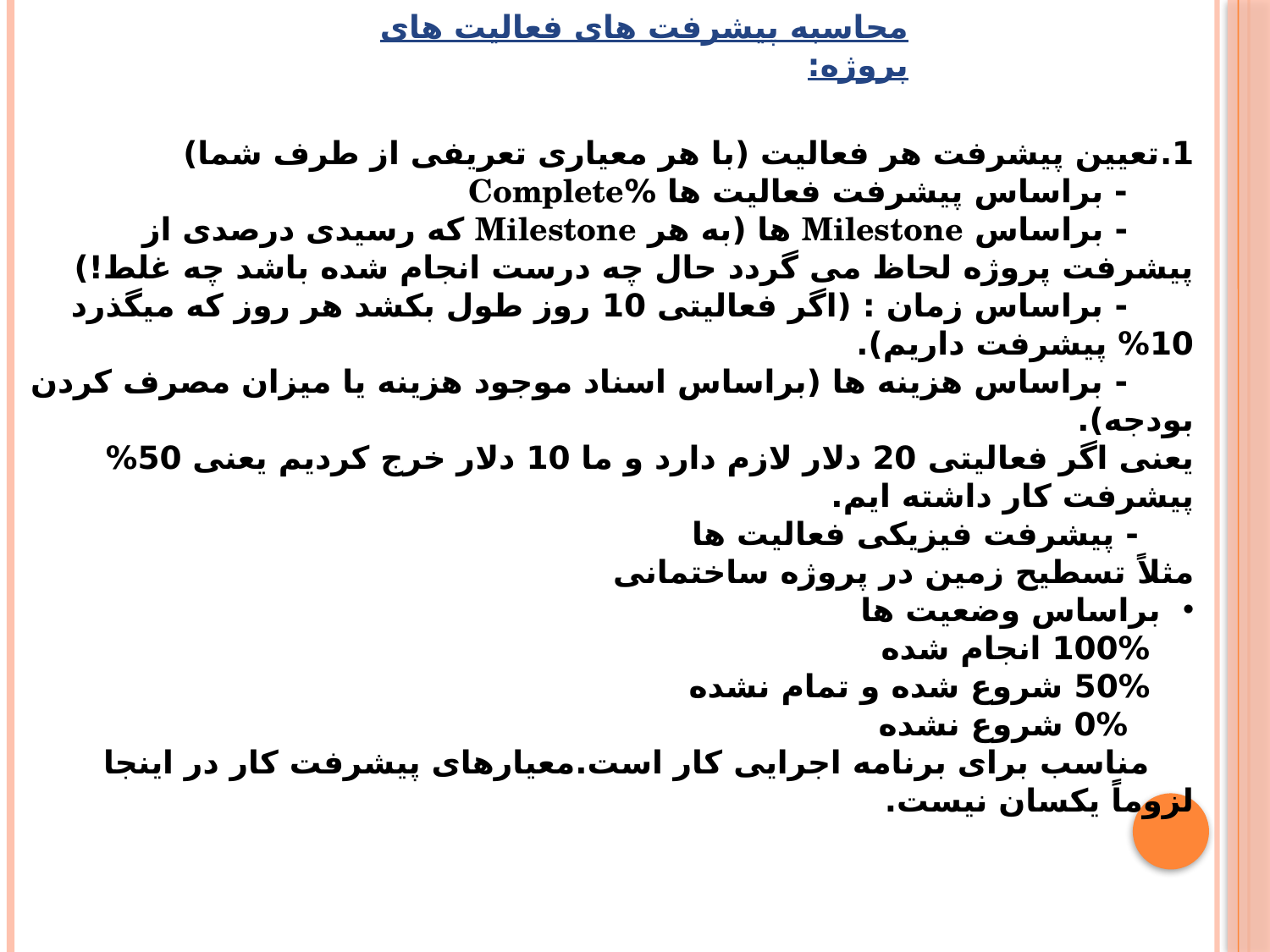

# محاسبه پیشرفت های فعالیت های پروژه:
1.تعیین پیشرفت هر فعالیت (با هر معیاری تعریفی از طرف شما)
      - براساس پیشرفت فعالیت ها %Complete
      - براساس Milestone ها (به هر Milestone که رسیدی درصدی از پیشرفت پروژه لحاظ می گردد حال چه درست انجام شده باشد چه غلط!)
      - براساس زمان : (اگر فعالیتی 10 روز طول بکشد هر روز که میگذرد 10% پیشرفت داریم).
      - براساس هزینه ها (براساس اسناد موجود هزینه یا میزان مصرف کردن بودجه).
یعنی اگر فعالیتی 20 دلار لازم دارد و ما 10 دلار خرج کردیم یعنی 50% پیشرفت کار داشته ایم.
     - پیشرفت فیزیکی فعالیت ها
مثلاً تسطیح زمین در پروژه ساختمانی
  براساس وضعیت ها
    100% انجام شده
    50% شروع شده و تمام نشده
      0% شروع نشده
    مناسب برای برنامه اجرایی کار است.معیارهای پیشرفت کار در اینجا لزوماً یکسان نیست.